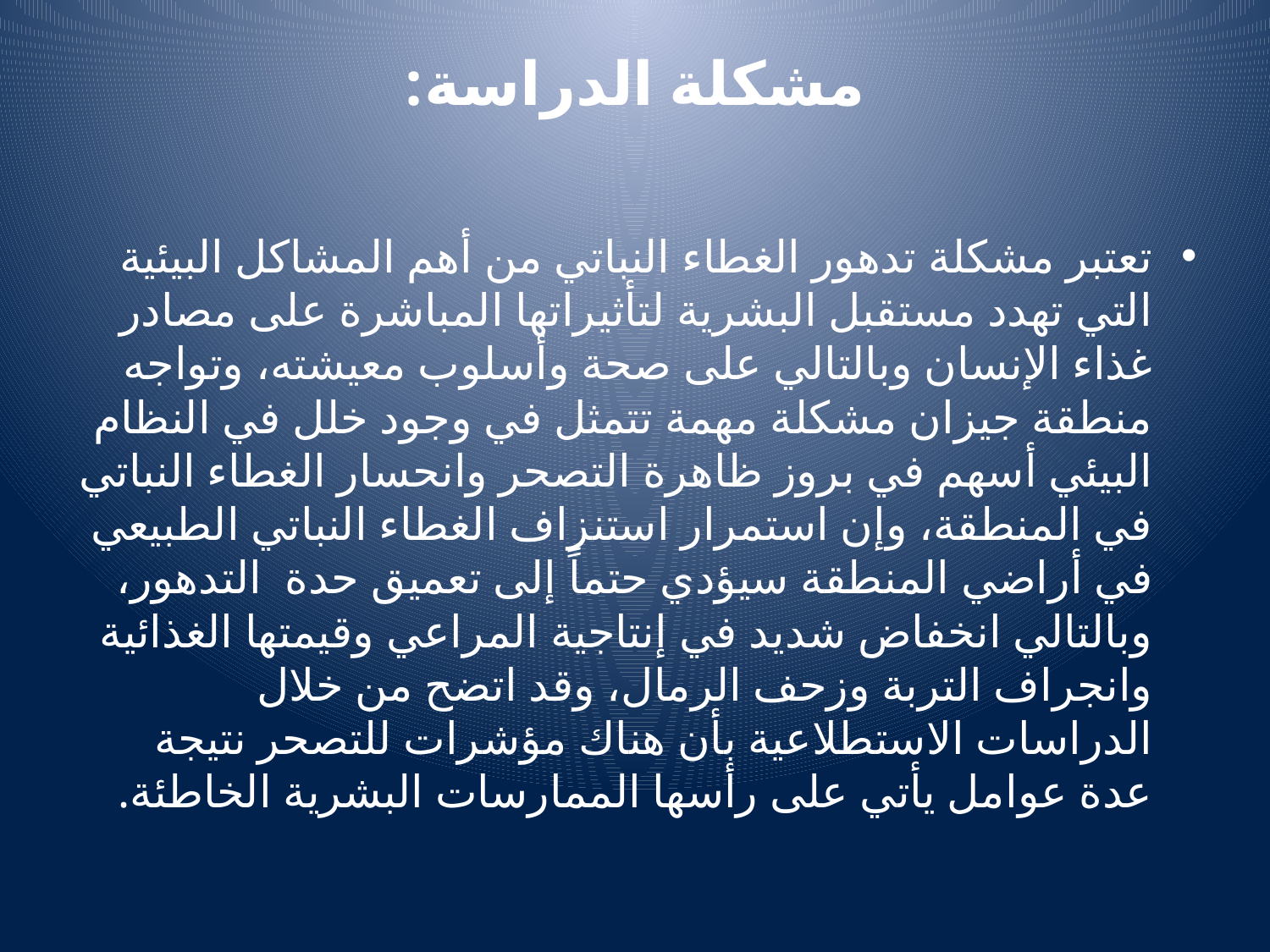

# مشكلة الدراسة:
تعتبر مشكلة تدهور الغطاء النباتي من أهم المشاكل البيئية التي تهدد مستقبل البشرية لتأثيراتها المباشرة على مصادر غذاء الإنسان وبالتالي على صحة وأسلوب معيشته، وتواجه منطقة جيزان مشكلة مهمة تتمثل في وجود خلل في النظام البيئي أسهم في بروز ظاهرة التصحر وانحسار الغطاء النباتي في المنطقة، وإن استمرار استنزاف الغطاء النباتي الطبيعي في أراضي المنطقة سيؤدي حتماً إلى تعميق حدة  التدهور، وبالتالي انخفاض شديد في إنتاجية المراعي وقيمتها الغذائية وانجراف التربة وزحف الرمال، وقد اتضح من خلال الدراسات الاستطلاعية بأن هناك مؤشرات للتصحر نتيجة عدة عوامل يأتي على رأسها الممارسات البشرية الخاطئة.